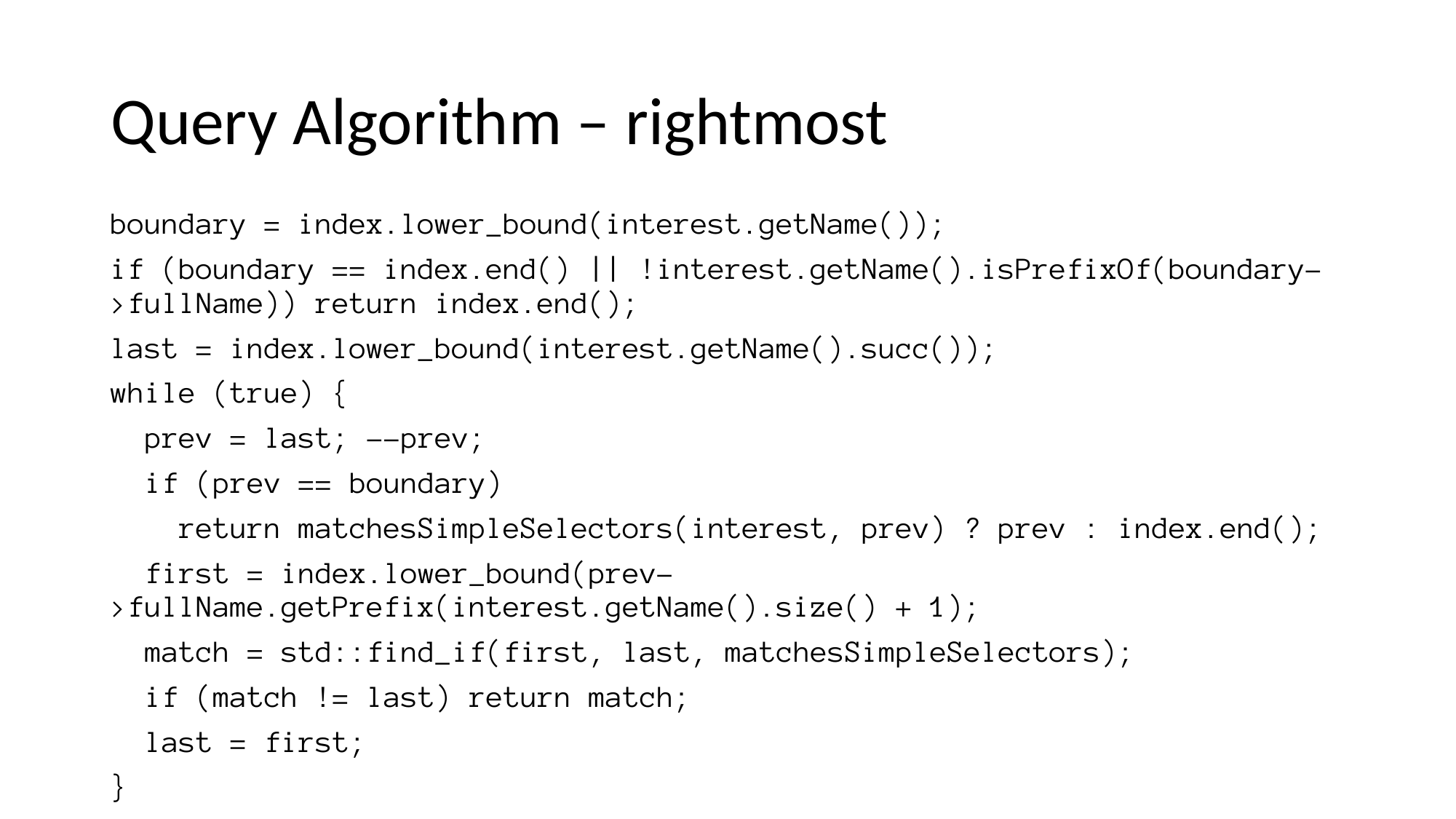

# Query Algorithm – rightmost
boundary = index.lower_bound(interest.getName());
if (boundary == index.end() || !interest.getName().isPrefixOf(boundary->fullName)) return index.end();
last = index.lower_bound(interest.getName().succ());
while (true) {
  prev = last; --prev;
  if (prev == boundary)
    return matchesSimpleSelectors(interest, prev) ? prev : index.end();
  first = index.lower_bound(prev->fullName.getPrefix(interest.getName().size() + 1);
  match = std::find_if(first, last, matchesSimpleSelectors);
  if (match != last) return match;
  last = first;
}